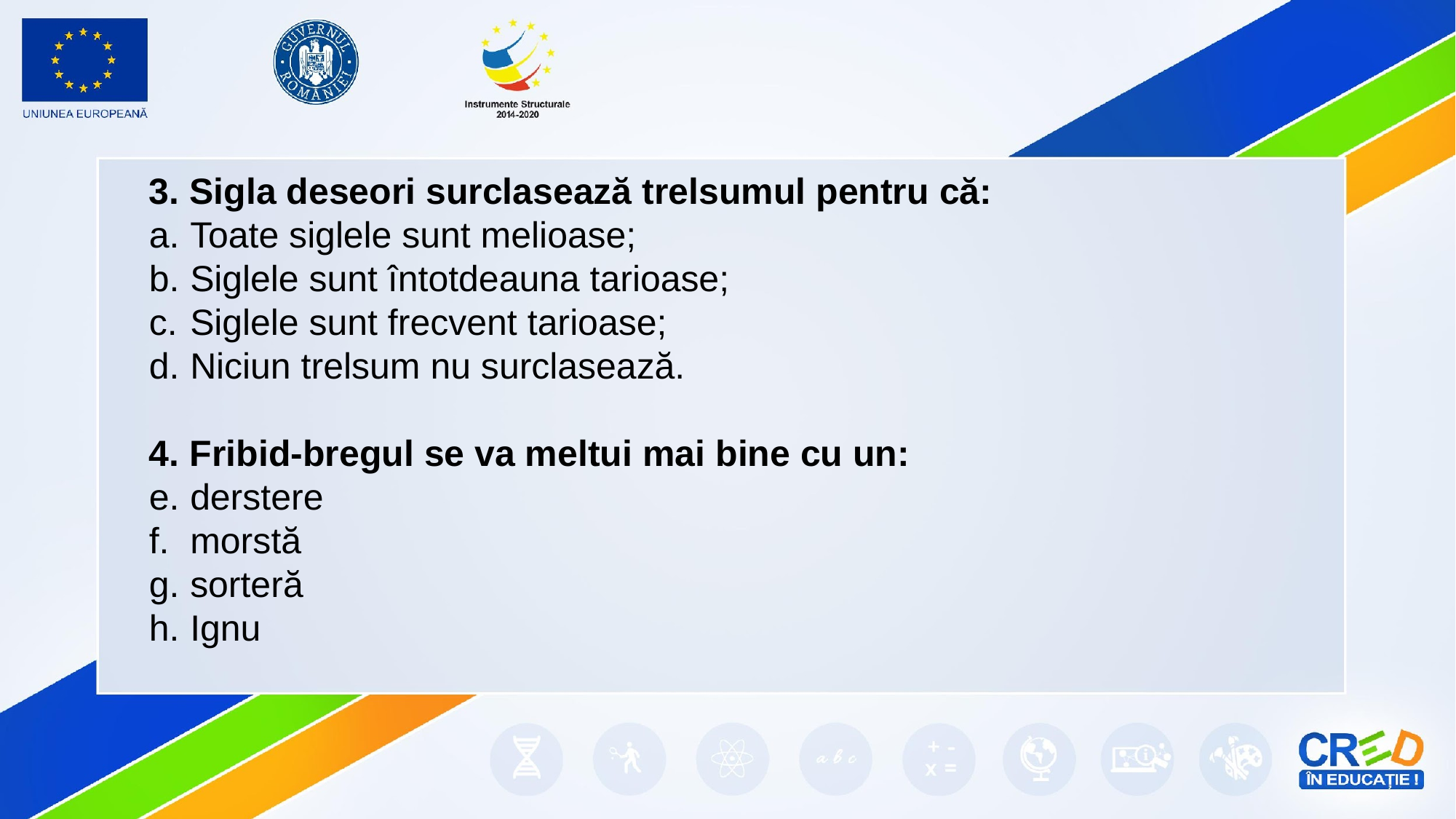

3. Sigla deseori surclasează trelsumul pentru că:
Toate siglele sunt melioase;
Siglele sunt întotdeauna tarioase;
Siglele sunt frecvent tarioase;
Niciun trelsum nu surclasează.

4. Fribid-bregul se va meltui mai bine cu un:
derstere
morstă
sorteră
Ignu